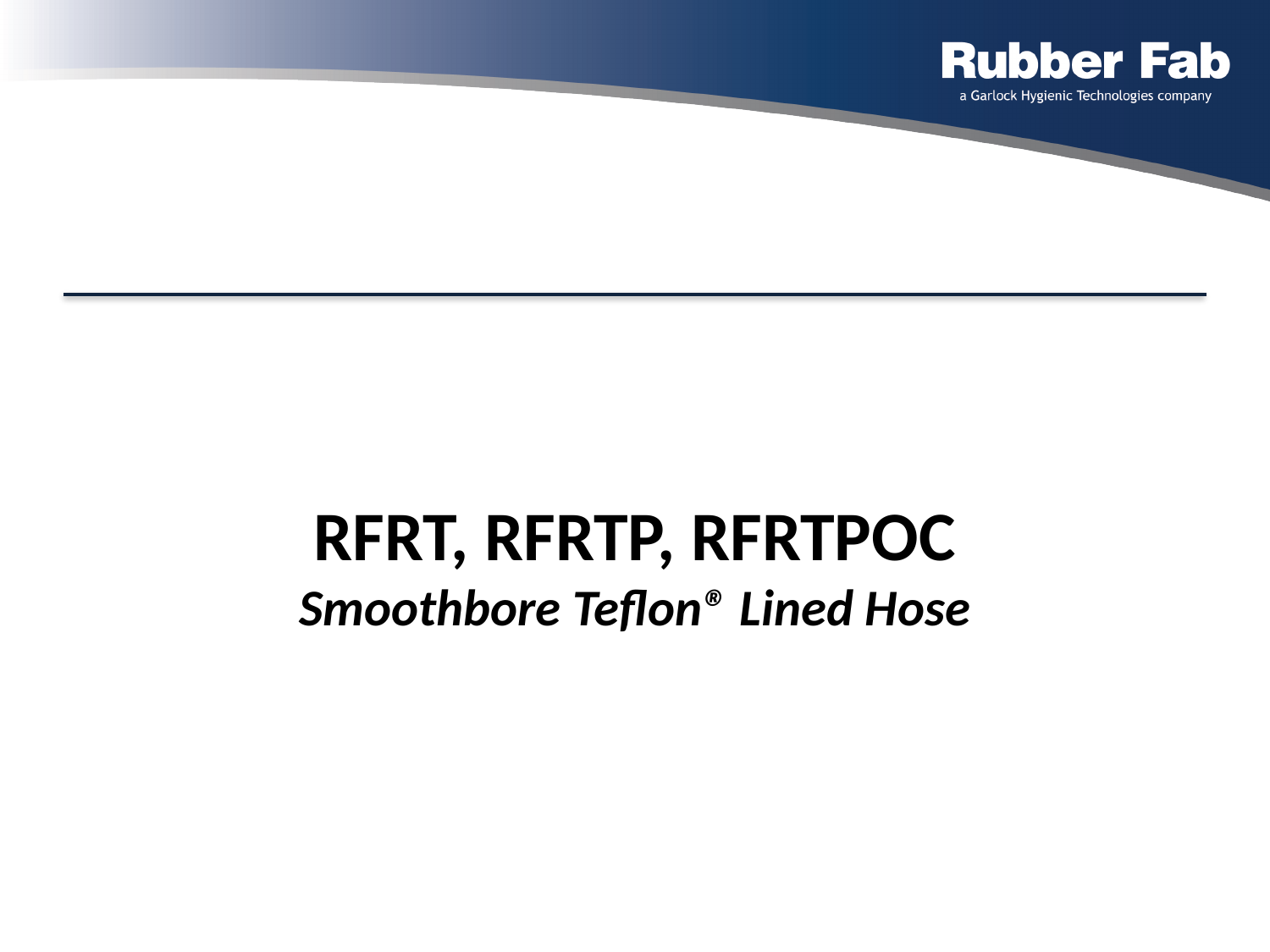

# RFRT, RFRTP, RFRTPOC Smoothbore Teflon® Lined Hose